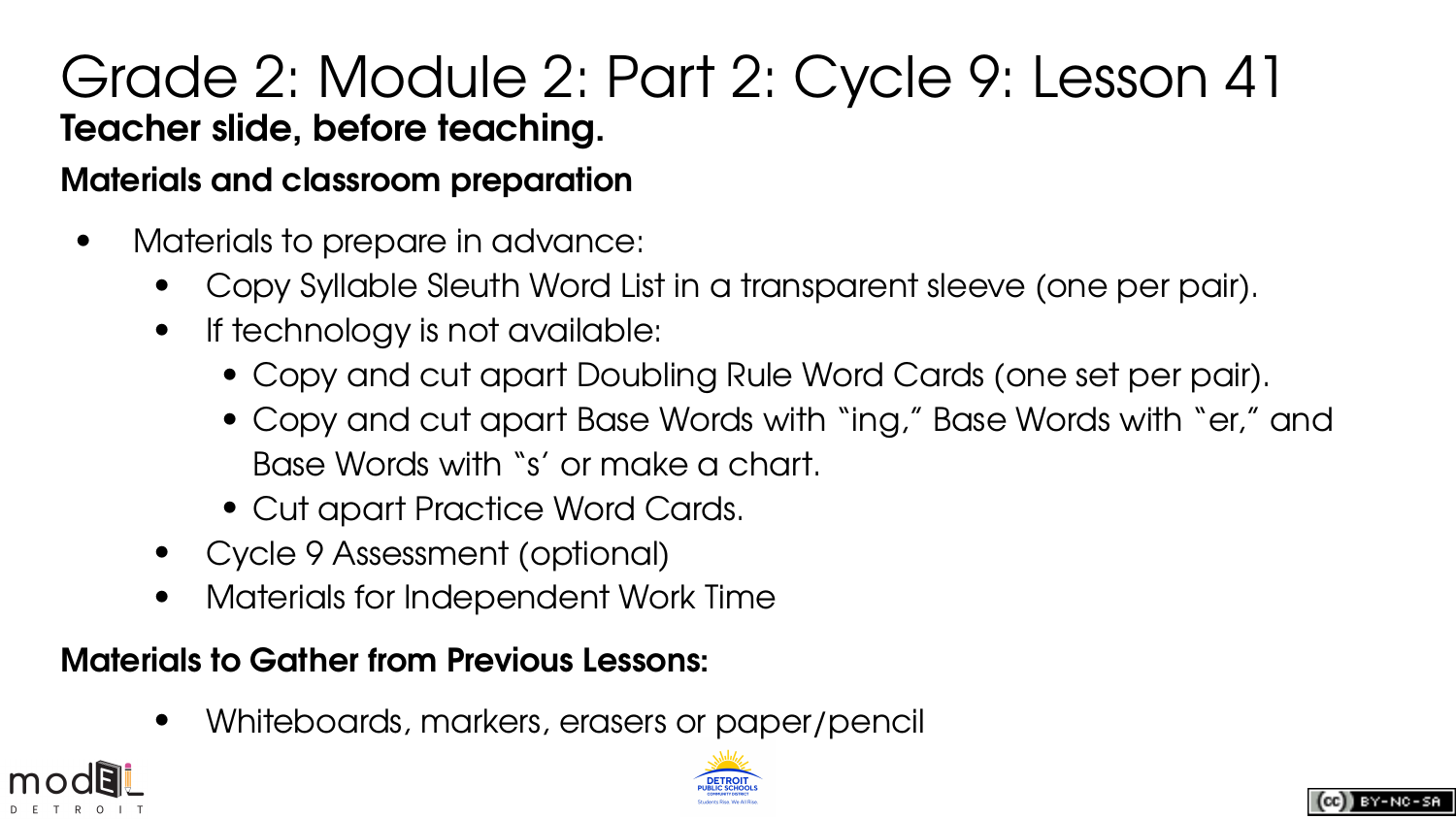

# Grade 2: Module 2: Part 2: Cycle 9: Lesson 41
Teacher slide, before teaching.
Materials and classroom preparation
Materials to prepare in advance:
Copy Syllable Sleuth Word List in a transparent sleeve (one per pair).
If technology is not available:
Copy and cut apart Doubling Rule Word Cards (one set per pair).
Copy and cut apart Base Words with “ing,” Base Words with “er,” and Base Words with “s’ or make a chart.
Cut apart Practice Word Cards.
Cycle 9 Assessment (optional)
Materials for Independent Work Time
Materials to Gather from Previous Lessons:
Whiteboards, markers, erasers or paper/pencil